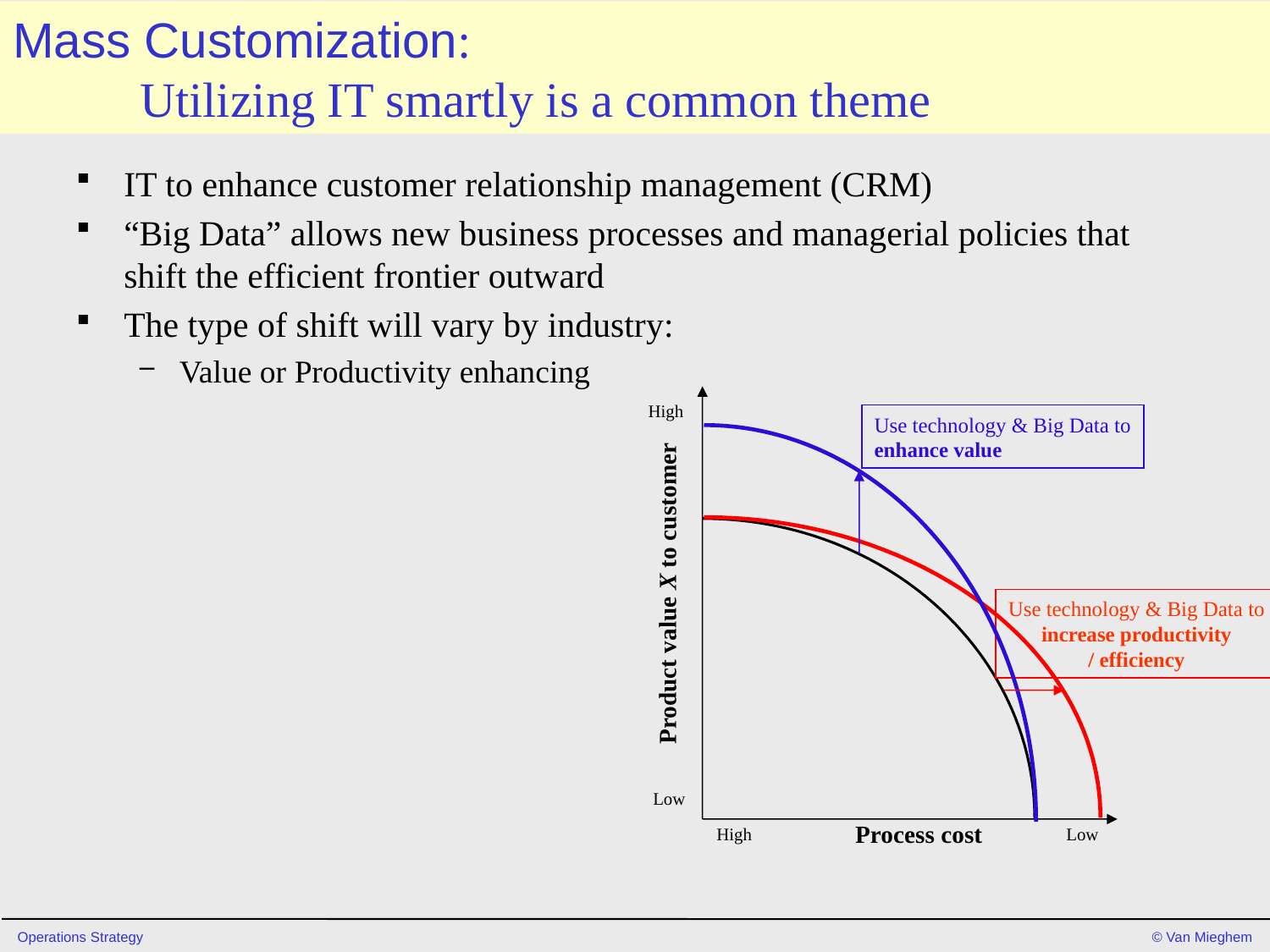

# Mass Customization: Utilizing IT smartly is a common theme
IT to enhance customer relationship management (CRM)
“Big Data” allows new business processes and managerial policies that shift the efficient frontier outward
The type of shift will vary by industry:
Value or Productivity enhancing

High
Use technology & Big Data to
enhance value

Product value X to customer
Use technology & Big Data to
increase productivity
/ efficiency

Low
Process cost
High
Low